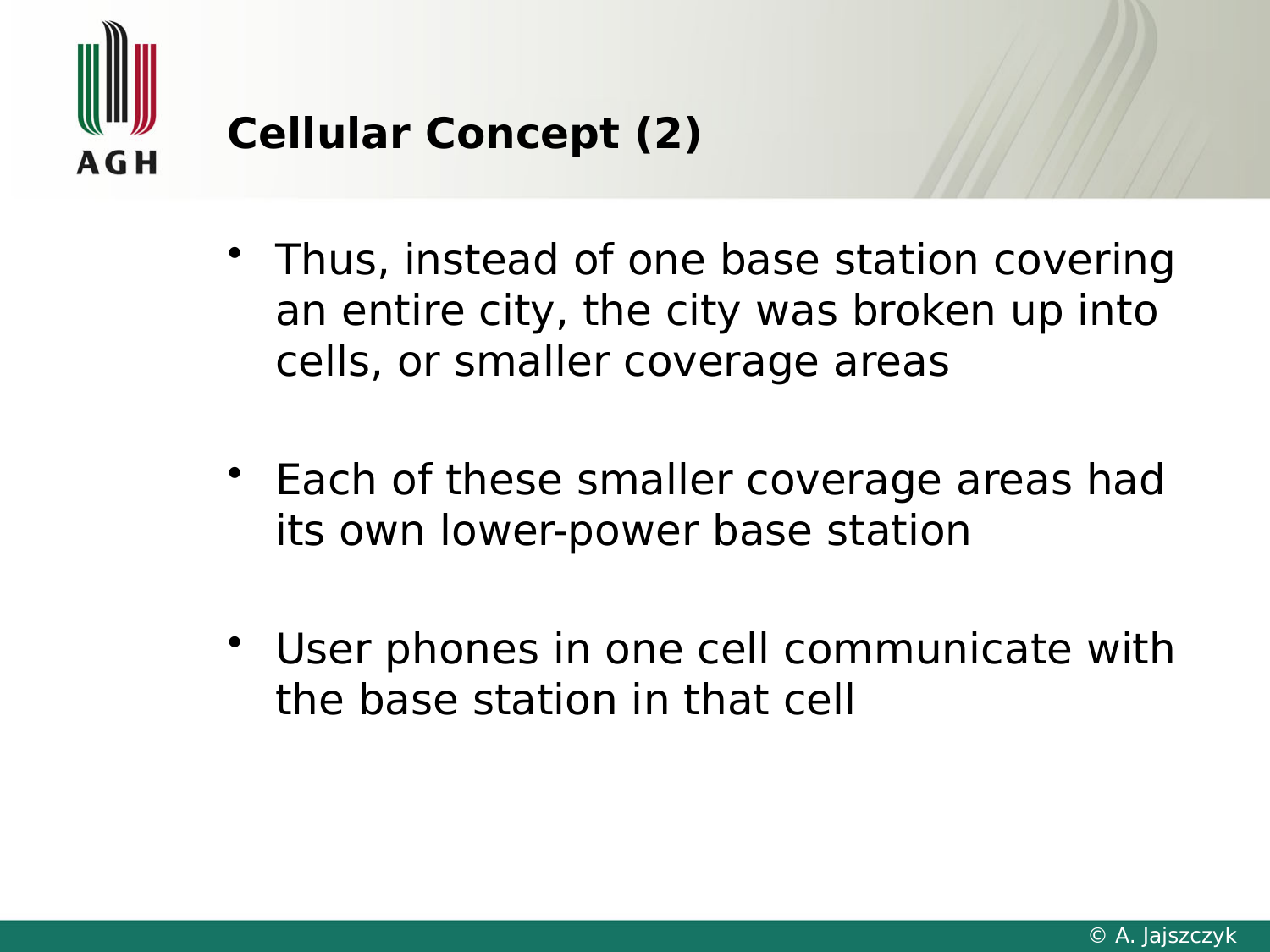

# Cellular Concept (2)
Thus, instead of one base station covering an entire city, the city was broken up into cells, or smaller coverage areas

Each of these smaller coverage areas had
its own lower-power base station

User phones in one cell communicate with
the base station in that cell